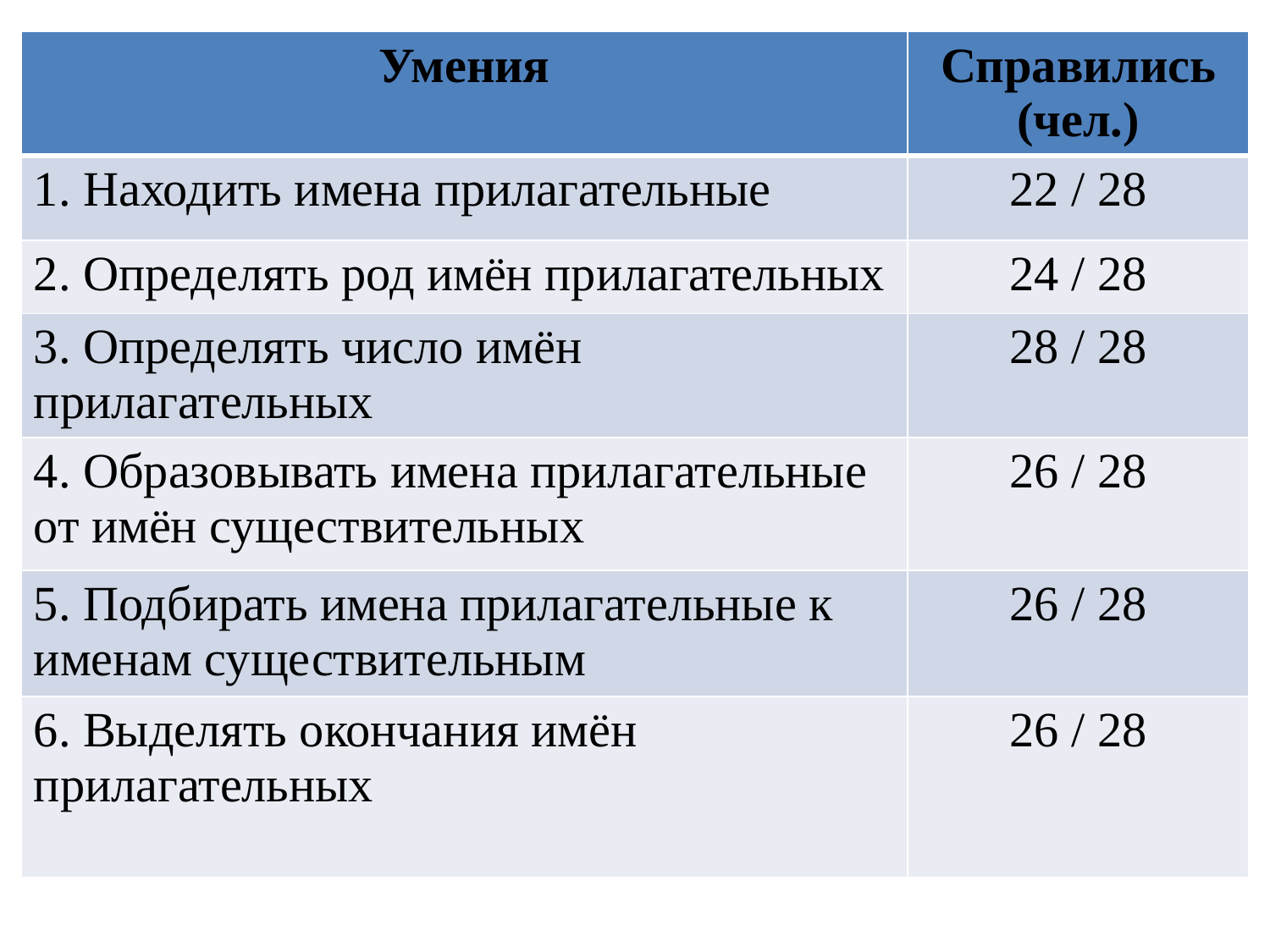

| Умения | Справились (чел.) |
| --- | --- |
| 1. Находить имена прилагательные | 22 / 28 |
| 2. Определять род имён прилагательных | 24 / 28 |
| 3. Определять число имён прилагательных | 28 / 28 |
| 4. Образовывать имена прилагательные от имён существительных | 26 / 28 |
| 5. Подбирать имена прилагательные к именам существительным | 26 / 28 |
| 6. Выделять окончания имён прилагательных | 26 / 28 |
#